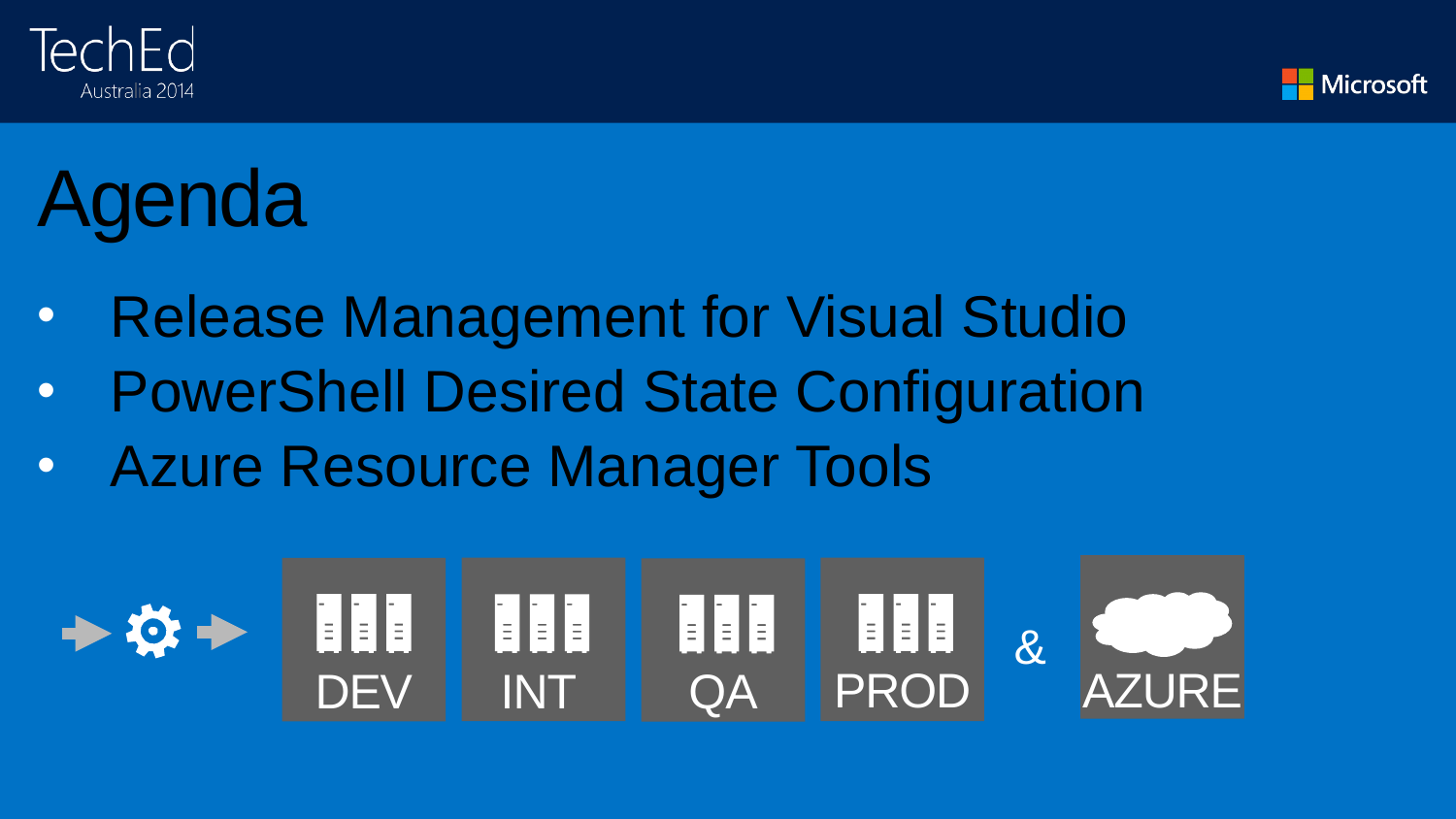

# Agenda
Release Management for Visual Studio
PowerShell Desired State Configuration
Azure Resource Manager Tools

INT

PROD

DEV

QA

&
AZURE